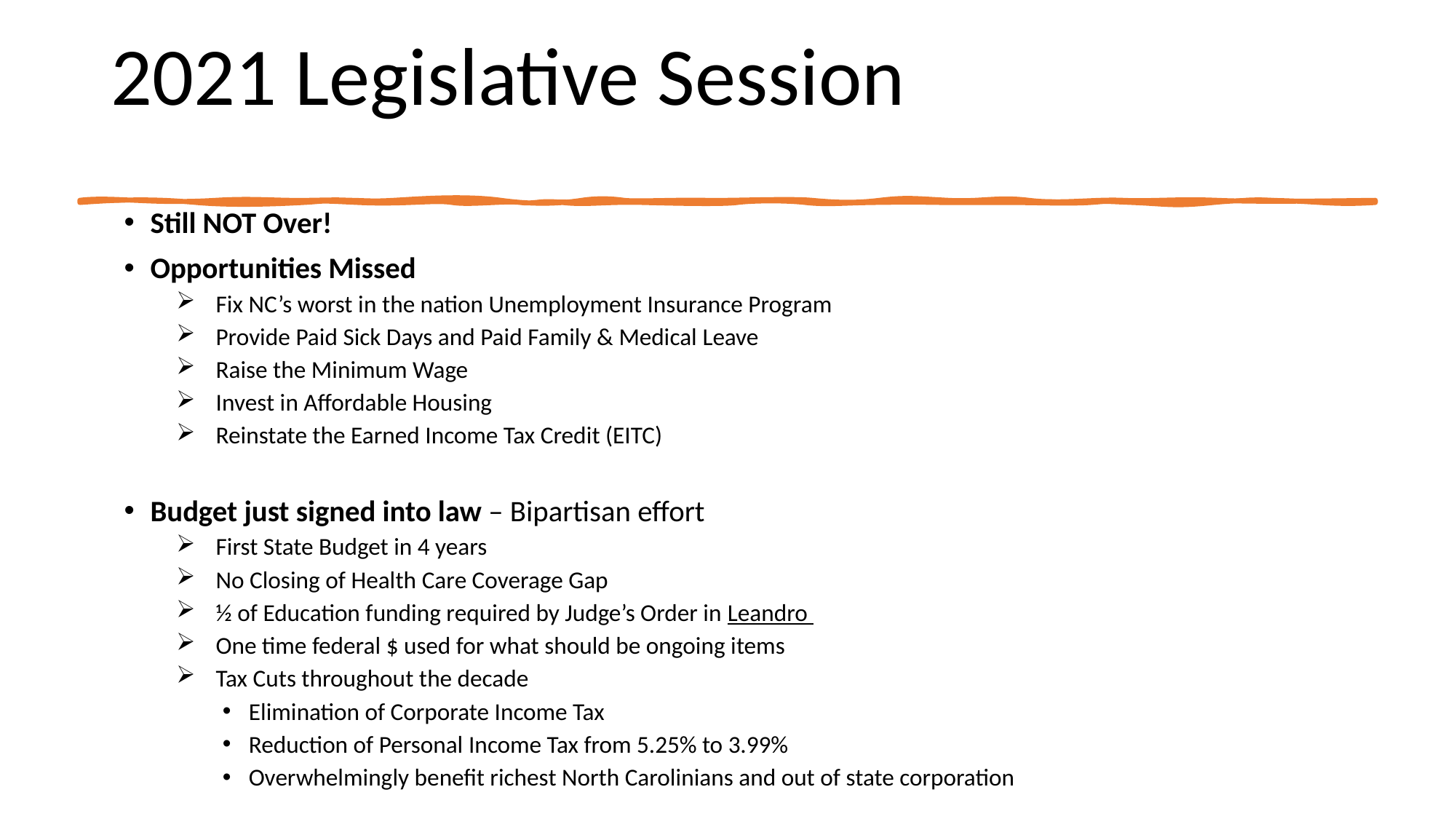

# 2021 Legislative Session

Still NOT Over!
Opportunities Missed
Fix NC’s worst in the nation Unemployment Insurance Program
Provide Paid Sick Days and Paid Family & Medical Leave
Raise the Minimum Wage
Invest in Affordable Housing
Reinstate the Earned Income Tax Credit (EITC)

Budget just signed into law – Bipartisan effort
First State Budget in 4 years
No Closing of Health Care Coverage Gap
½ of Education funding required by Judge’s Order in Leandro
One time federal $ used for what should be ongoing items
Tax Cuts throughout the decade
Elimination of Corporate Income Tax
Reduction of Personal Income Tax from 5.25% to 3.99%
Overwhelmingly benefit richest North Carolinians and out of state corporation